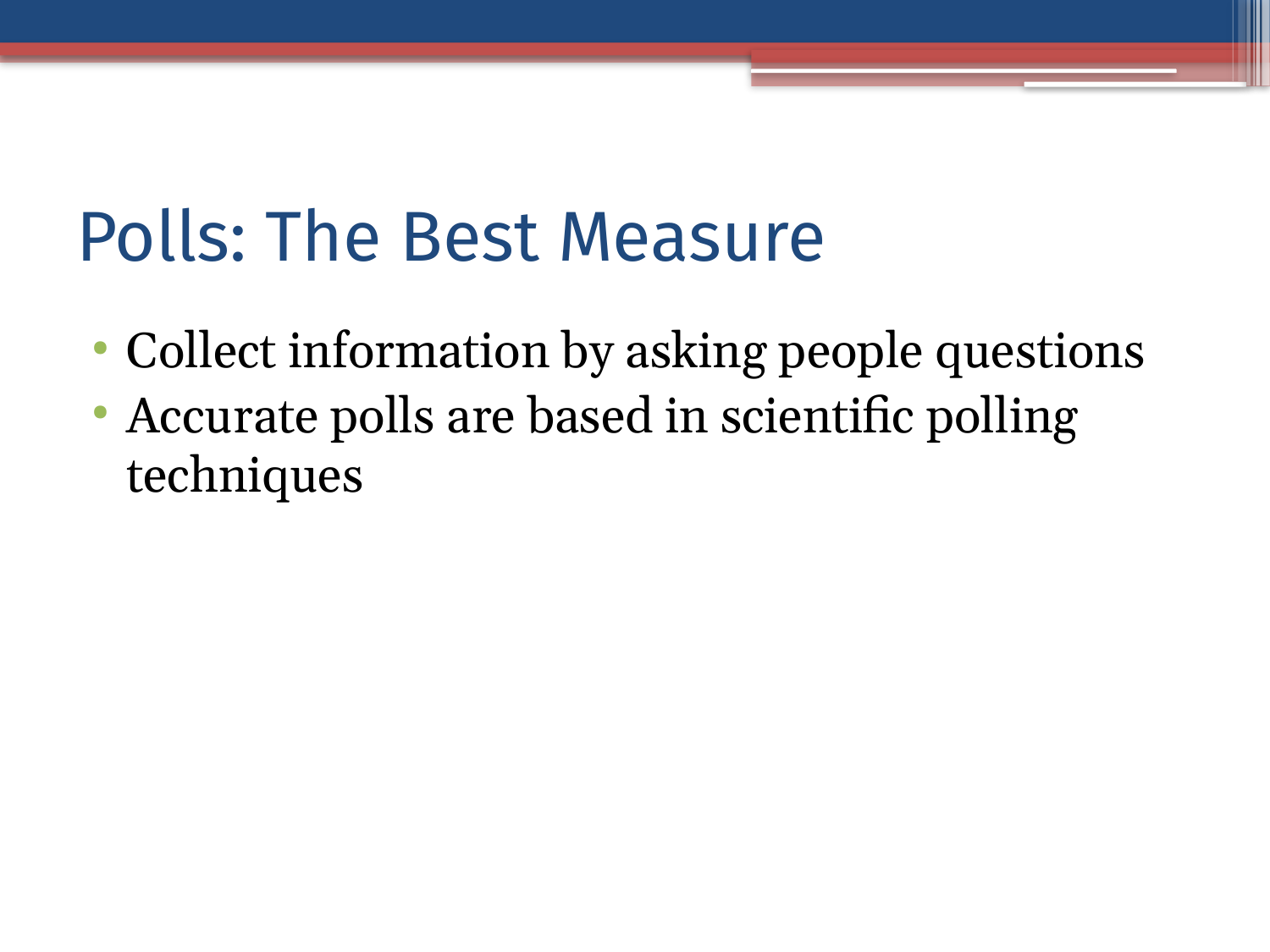

# Polls: The Best Measure
Collect information by asking people questions
Accurate polls are based in scientific polling techniques